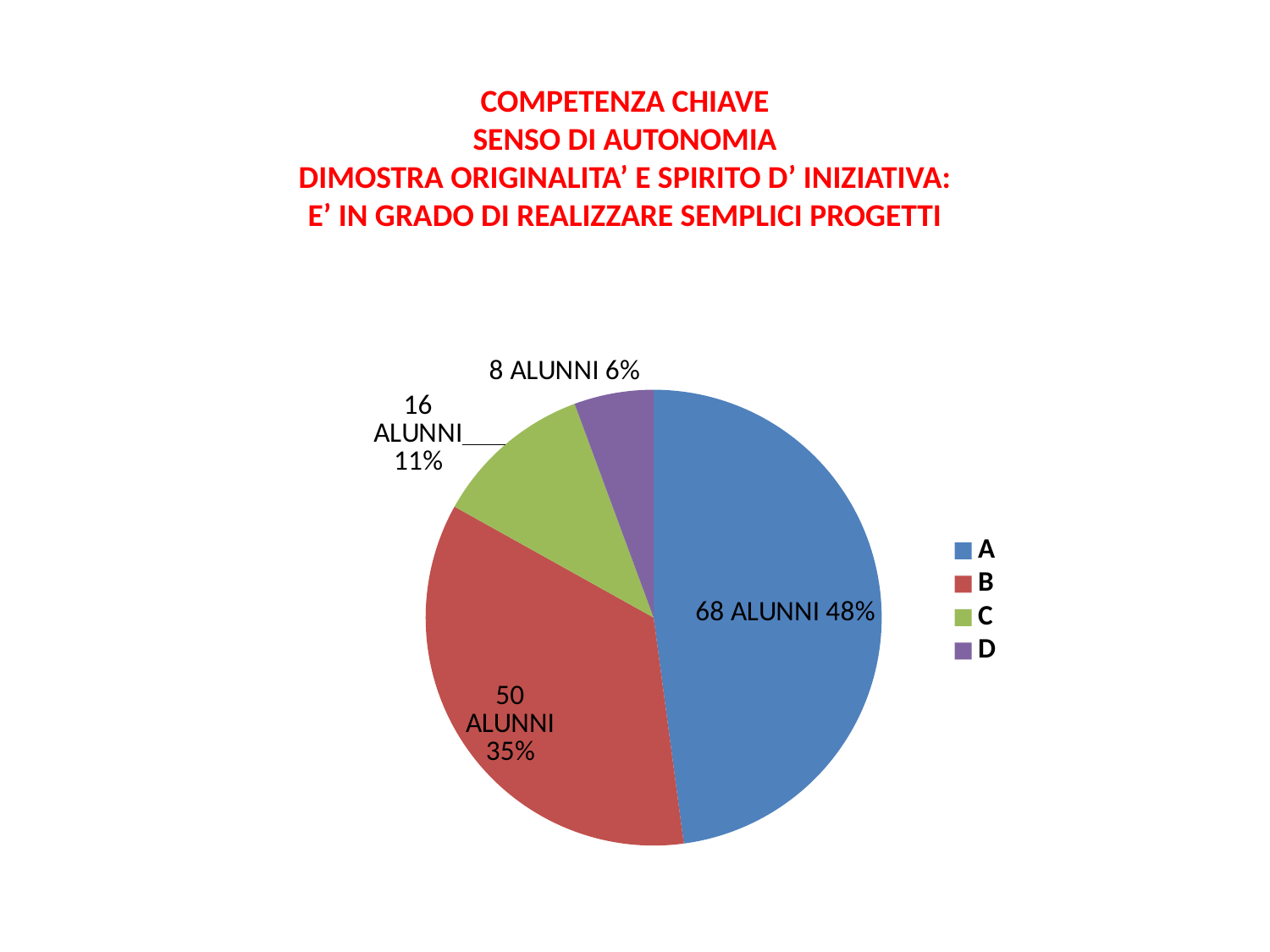

COMPETENZA CHIAVE
SENSO DI AUTONOMIA
DIMOSTRA ORIGINALITA’ E SPIRITO D’ INIZIATIVA: E’ IN GRADO DI REALIZZARE SEMPLICI PROGETTI

### Chart

| Category |  |
|---|---|
| A | 68.0 |
| B | 50.0 |
| C | 16.0 |
| D | 8.0 |